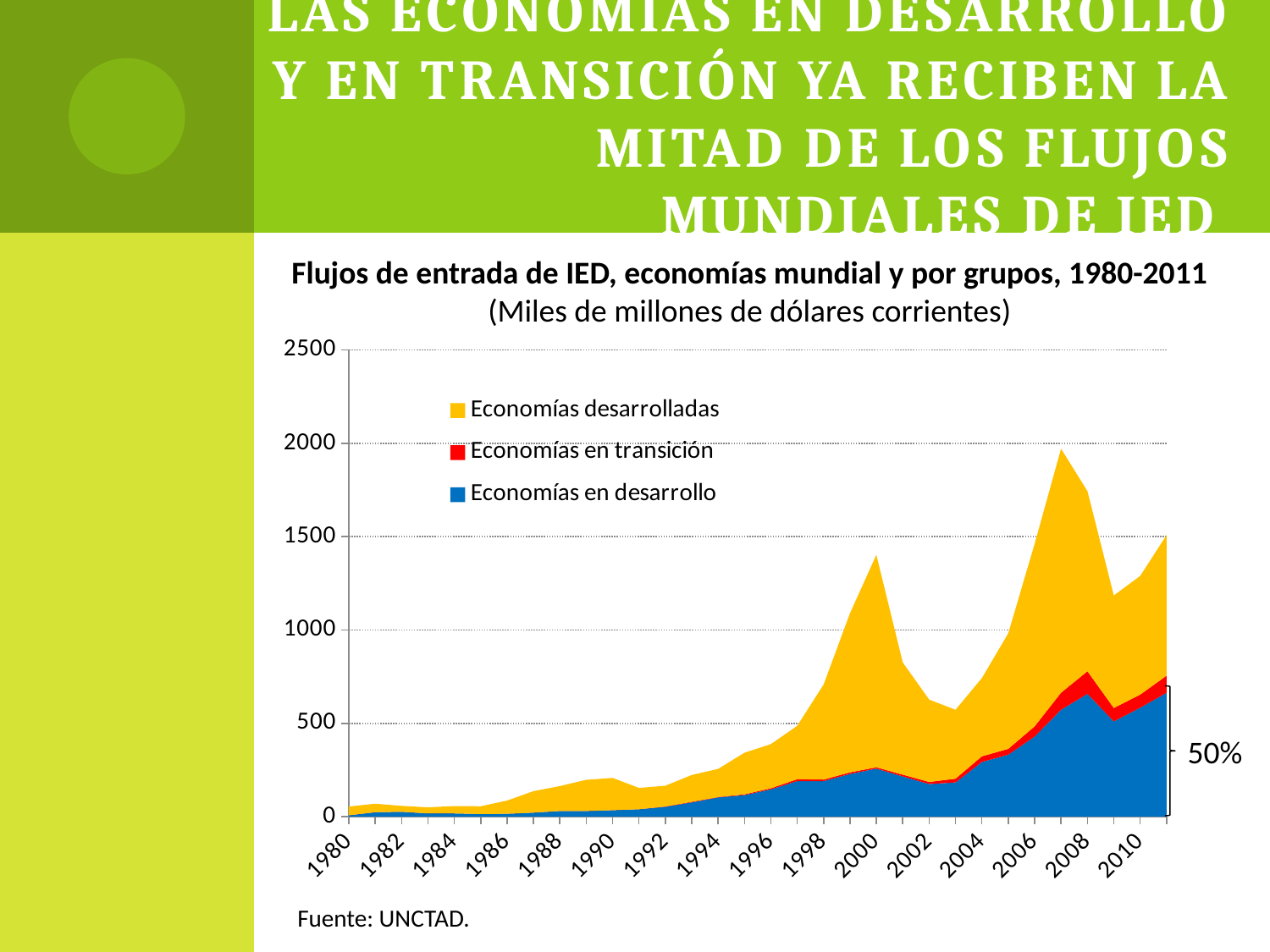

# las economías en desarrollo y en transición ya reciben la mitad de los flujos mundiales de IED
Flujos de entrada de IED, economías mundial y por grupos, 1980-2011
(Miles de millones de dólares corrientes)

### Chart

| Category | Economías en desarrollo | Economías en transición | Economías desarrolladas |
|---|---|---|---|
| 1980 | 7.4789217474838 | 0.023600000000000006 | 46.5758088018056 |
| 1981 | 24.045846734751596 | 0.012600000000000004 | 45.511798605994095 |
| 1982 | 26.376825836568802 | 0.00030000000000000014 | 31.682121248191283 |
| 1983 | 17.5694831094996 | 0.018 | 32.6802698340657 |
| 1984 | 17.6097879067088 | -0.008000000000000005 | 39.2371310578301 |
| 1985 | 14.187903141491297 | 0.014999999999999998 | 41.66320183448851 |
| 1986 | 15.778327742851692 | -0.028 | 70.62803879491064 |
| 1987 | 21.7909730927863 | 0.007000000000000002 | 114.84320198080744 |
| 1988 | 30.420638881916286 | 0.02240000000000001 | 133.58043025269612 |
| 1989 | 30.7295877627835 | 0.018300010000000005 | 166.52843382060118 |
| 1990 | 34.853153024138 | 0.075200013 | 172.52633760339836 |
| 1991 | 39.8343305124408 | 0.203520013 | 114.03532990998232 |
| 1992 | 53.07557892424992 | 1.6640813080999999 | 111.14120940984654 |
| 1993 | 76.7385206785532 | 3.143088809737401 | 143.4347641911805 |
| 1994 | 103.37976517097157 | 2.0453283984207 | 150.575131589574 |
| 1995 | 115.80054638788427 | 4.1067084510017 | 222.4841679339489 |
| 1996 | 146.64866311057452 | 5.8711337970462 | 236.03497169283287 |
| 1997 | 190.6497174584782 | 10.349269325192001 | 285.3900257577143 |
| 1998 | 190.73077607068404 | 8.110162967251298 | 508.7425858966437 |
| 1999 | 228.87632537716536 | 8.589734117427007 | 852.1312276960007 |
| 2000 | 257.62510579317 | 7.023137015887798 | 1138.0319802568467 |
| 2001 | 215.62309382028562 | 9.512959253866704 | 601.0410526680372 |
| 2002 | 174.8759524303097 | 11.2661338415306 | 440.73174012206584 |
| 2003 | 183.58989740815258 | 20.02625963263329 | 369.1734678687432 |
| 2004 | 293.1235704799365 | 30.433110140362892 | 418.8296375277764 |
| 2005 | 332.3068493260607 | 31.115958115294017 | 619.17056624673 |
| 2006 | 429.45857625414857 | 54.516424951124584 | 977.8876868621936 |
| 2007 | 573.031776275492 | 91.08979270744574 | 1306.818003036529 |
| 2008 | 658.0021862368995 | 120.98616995733043 | 965.1126209558402 |
| 2009 | 510.5776705868729 | 71.61785324437183 | 602.8346113485246 |
| 2010 | 583.9 | 70.2 | 635.6 |
| 2011 | 663.7 | 91.7 | 753.2 |
50%
Fuente: UNCTAD.